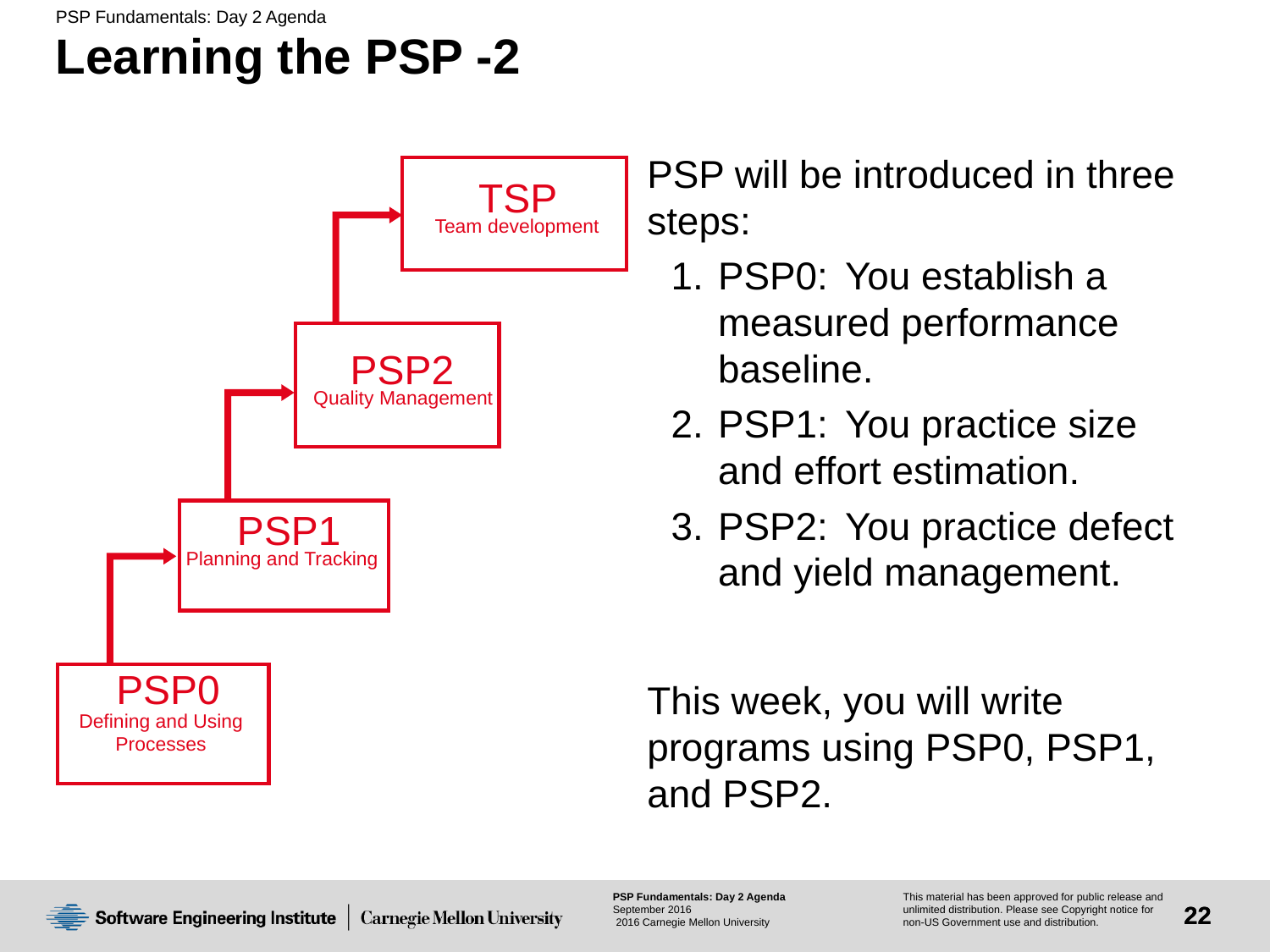

# Learning the PSP -2
PSP will be introduced in three steps:
PSP0:	You establish a measured performance baseline.
PSP1:	You practice size and effort estimation.
PSP2:	You practice defect and yield management.

This week, you will write programs using PSP0, PSP1, and PSP2.

TSP
Team development

PSP2
Quality Management

PSP1
Planning and Tracking

PSP0

Defining and Using
Processes